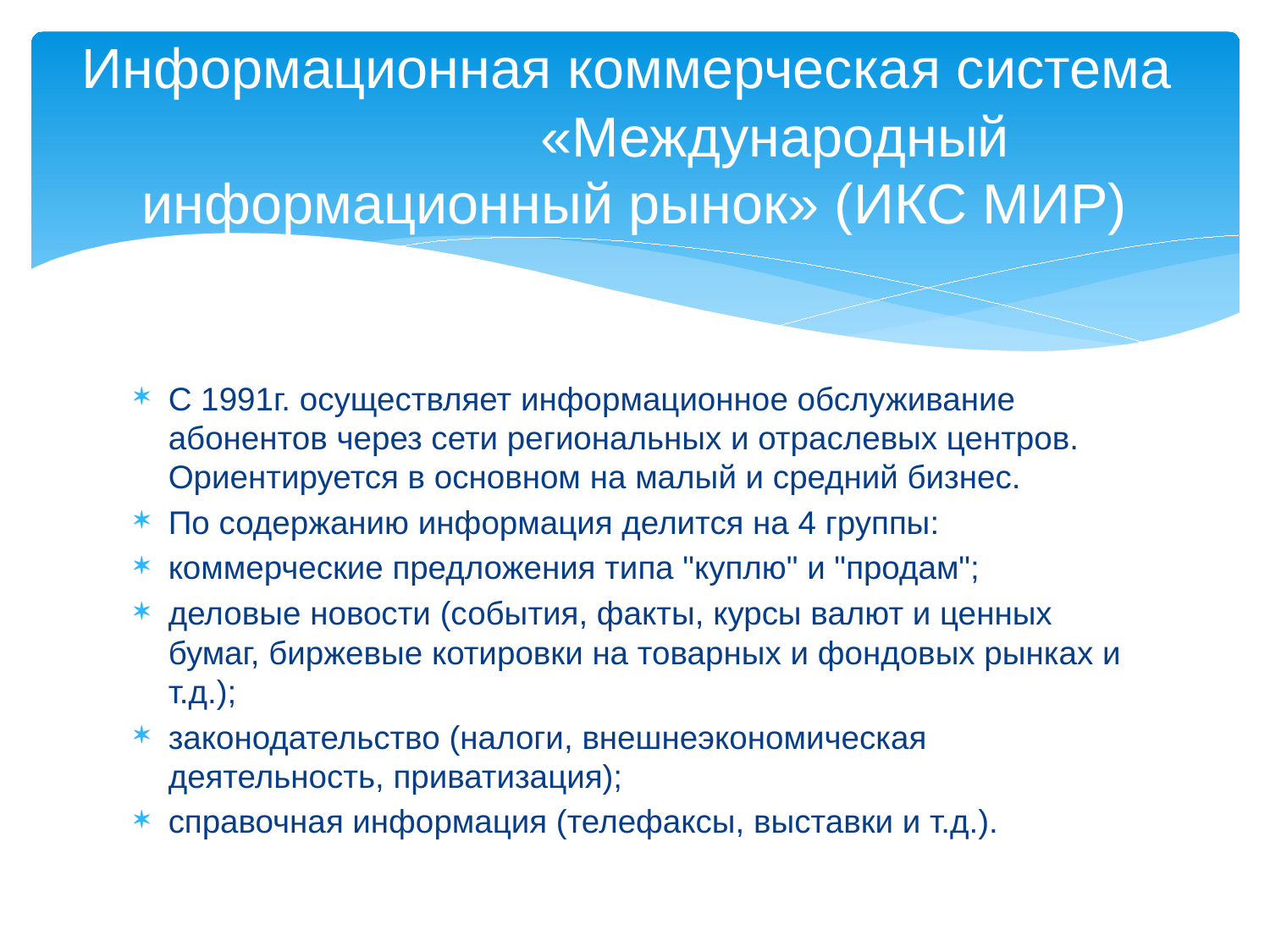

# Информационная коммерческая система                    «Международный информационный рынок» (ИКС МИР)
С 1991г. осуществляет информационное обслуживание абонентов через сети региональных и отраслевых центров. Ориентируется в основном на малый и средний бизнес.
По содержанию информация делится на 4 группы:
коммерческие предложения типа "куплю" и "продам";
деловые новости (события, факты, курсы валют и ценных бумаг, биржевые котировки на товарных и фондовых рынках и т.д.);
законодательство (налоги, внешнеэкономическая деятельность, приватизация);
справочная информация (телефаксы, выставки и т.д.).